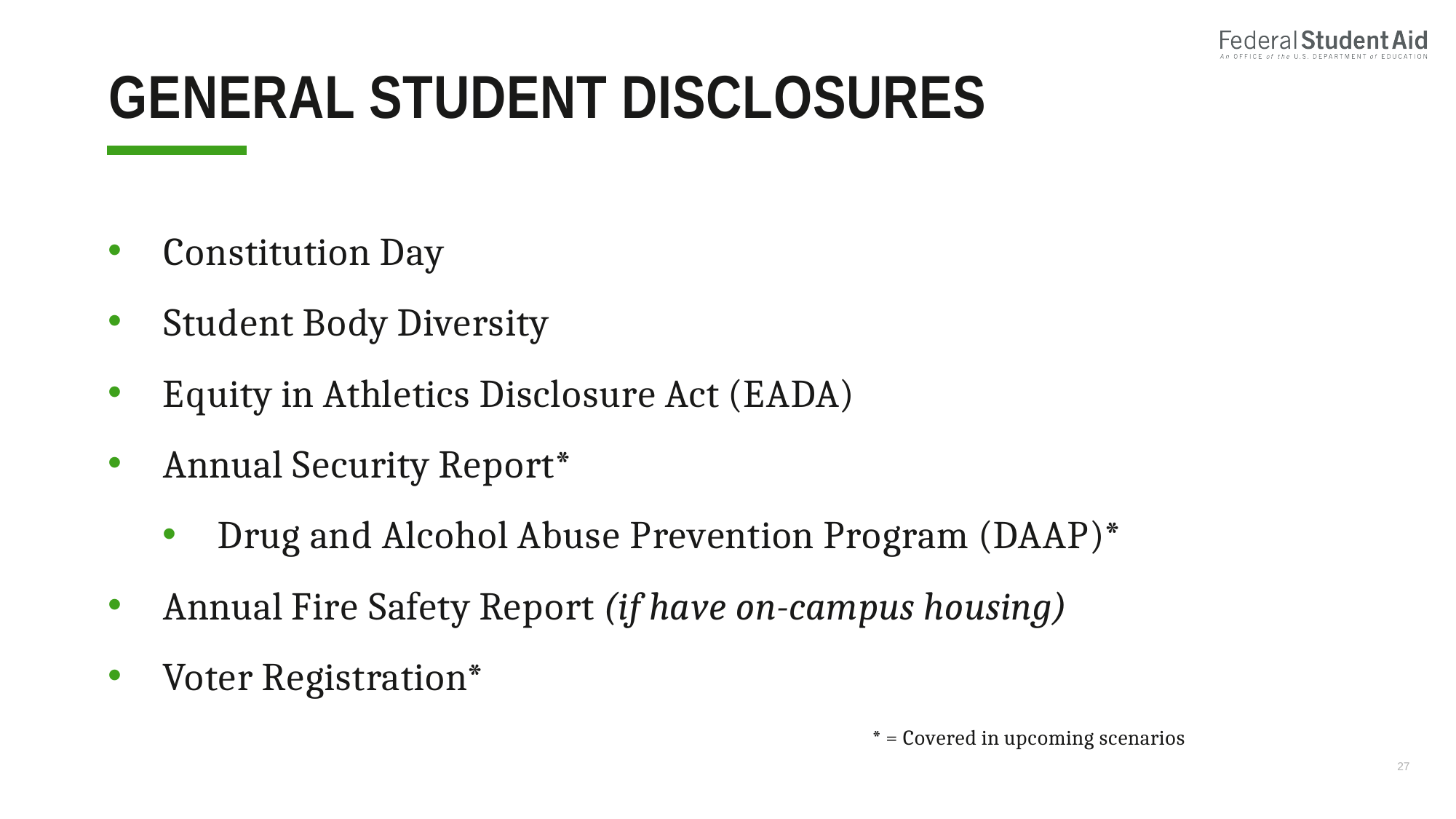

# General student Disclosures
Constitution Day
Student Body Diversity
Equity in Athletics Disclosure Act (EADA)
Annual Security Report*
Drug and Alcohol Abuse Prevention Program (DAAP)*
Annual Fire Safety Report (if have on-campus housing)
Voter Registration*

							* = Covered in upcoming scenarios
27